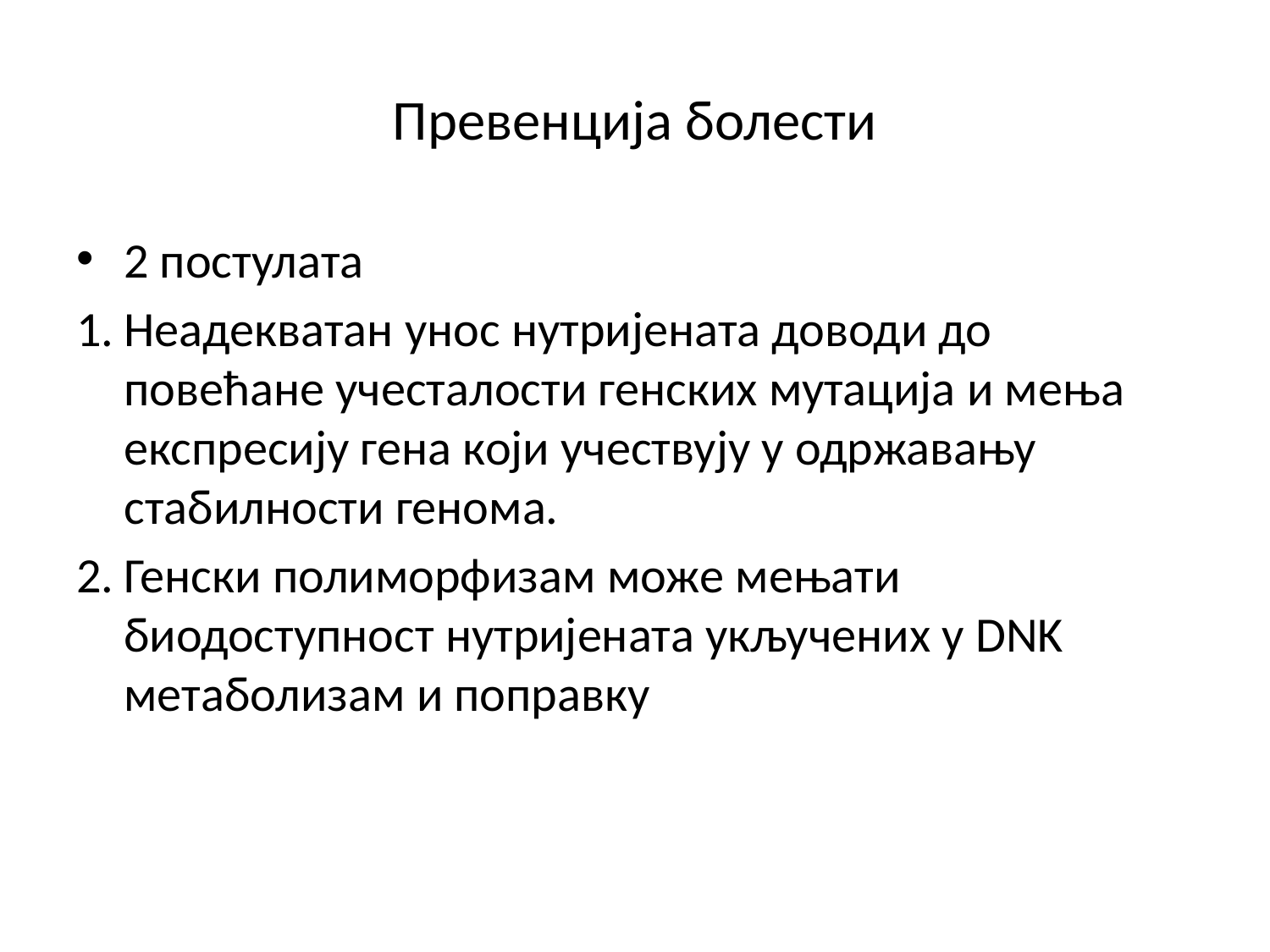

# Превенција болести
2 постулата
Неадекватан унос нутријената доводи до повећане учесталости генских мутација и мења експресију гена који учествују у одржавању стабилности генома.
Генски полиморфизам може мењати биодоступност нутријената укључених у DNK метаболизам и поправку